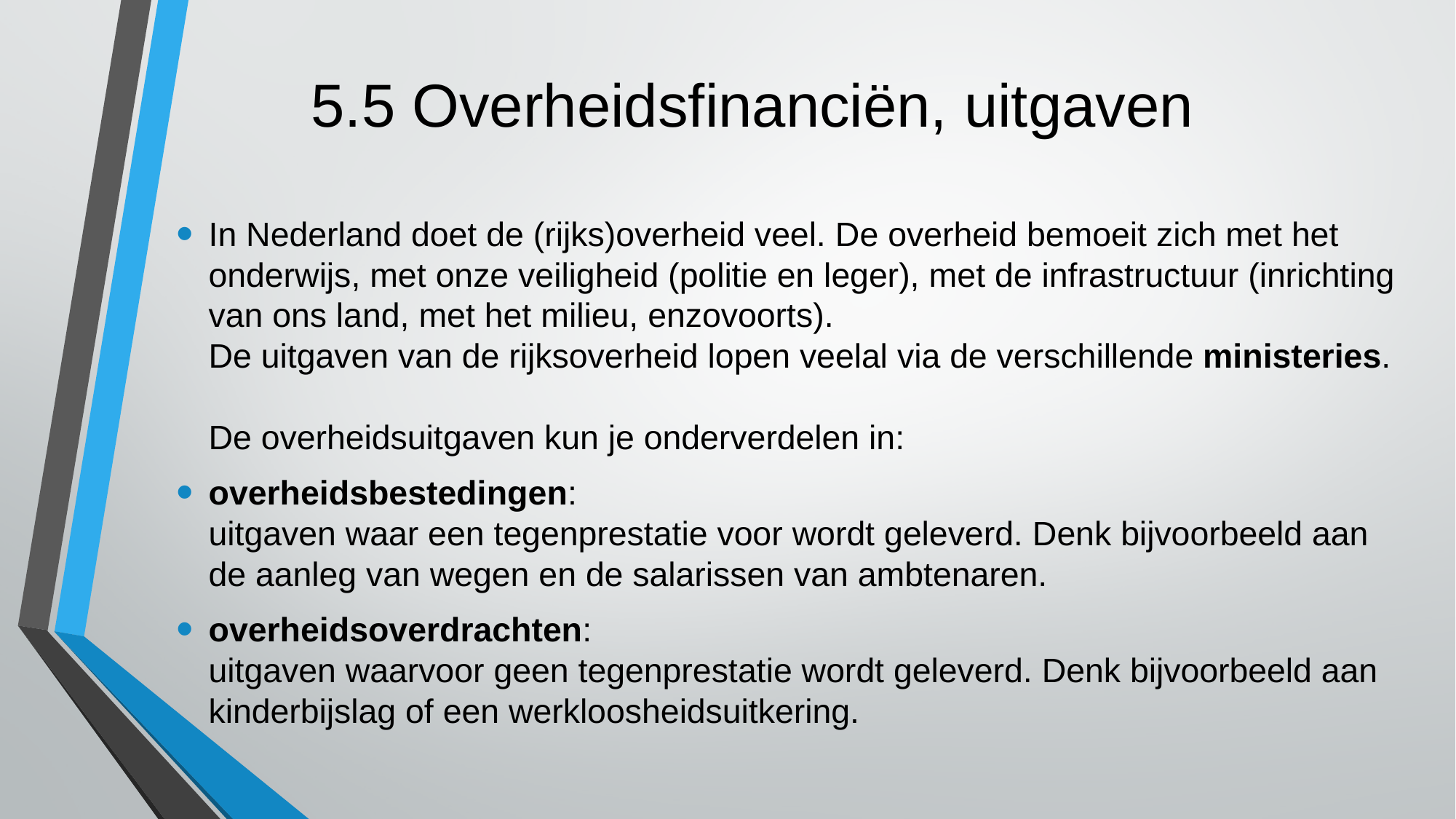

# 5.5 Overheidsfinanciën, uitgaven
In Nederland doet de (rijks)overheid veel. De overheid bemoeit zich met het onderwijs, met onze veiligheid (politie en leger), met de infrastructuur (inrichting van ons land, met het milieu, enzovoorts). 
De uitgaven van de rijksoverheid lopen veelal via de verschillende ministeries.
De overheidsuitgaven kun je onderverdelen in:
overheidsbestedingen:
uitgaven waar een tegenprestatie voor wordt geleverd. Denk bijvoorbeeld aan de aanleg van wegen en de salarissen van ambtenaren.
overheidsoverdrachten:
uitgaven waarvoor geen tegenprestatie wordt geleverd. Denk bijvoorbeeld aan kinderbijslag of een werkloosheidsuitkering.